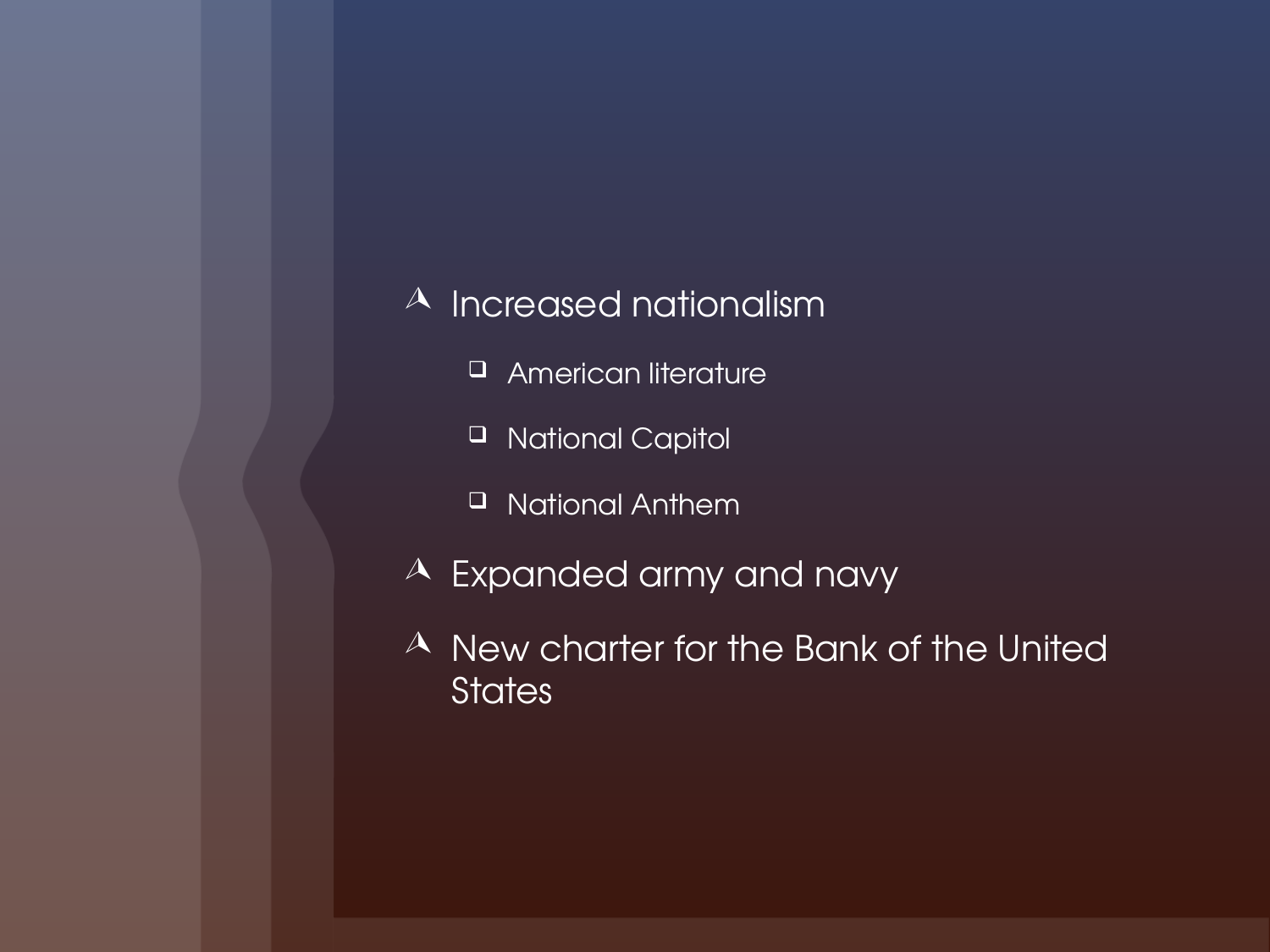

#
Increased nationalism
American literature
National Capitol
National Anthem
Expanded army and navy
New charter for the Bank of the United States